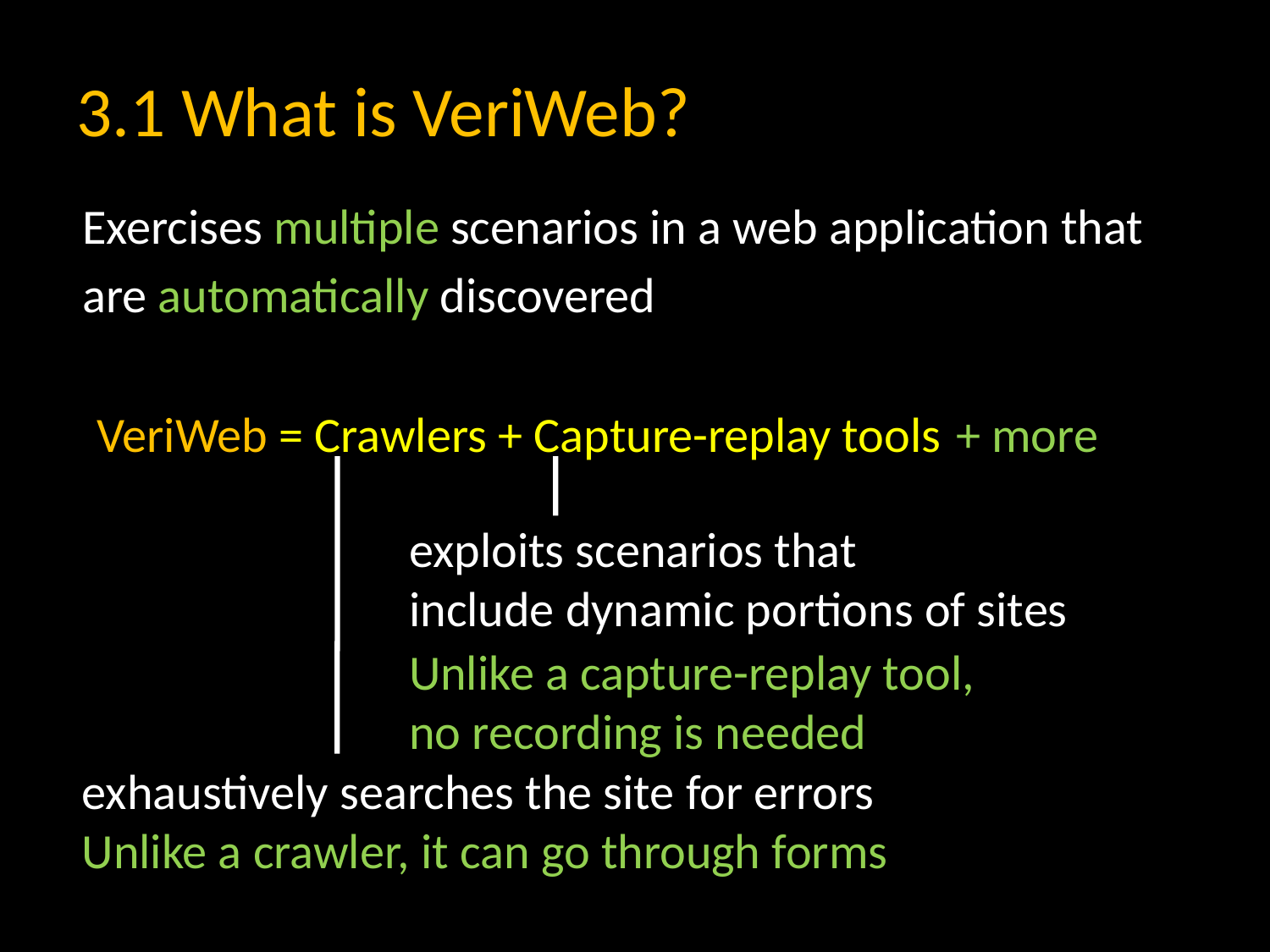

# 3.1 What is VeriWeb?
Exercises multiple scenarios in a web application that
are automatically discovered
VeriWeb = Crawlers + Capture-replay tools
+ more
exhaustively searches the site for errors
exploits scenarios that
include dynamic portions of sites
Unlike a capture-replay tool,
no recording is needed
Unlike a crawler, it can go through forms